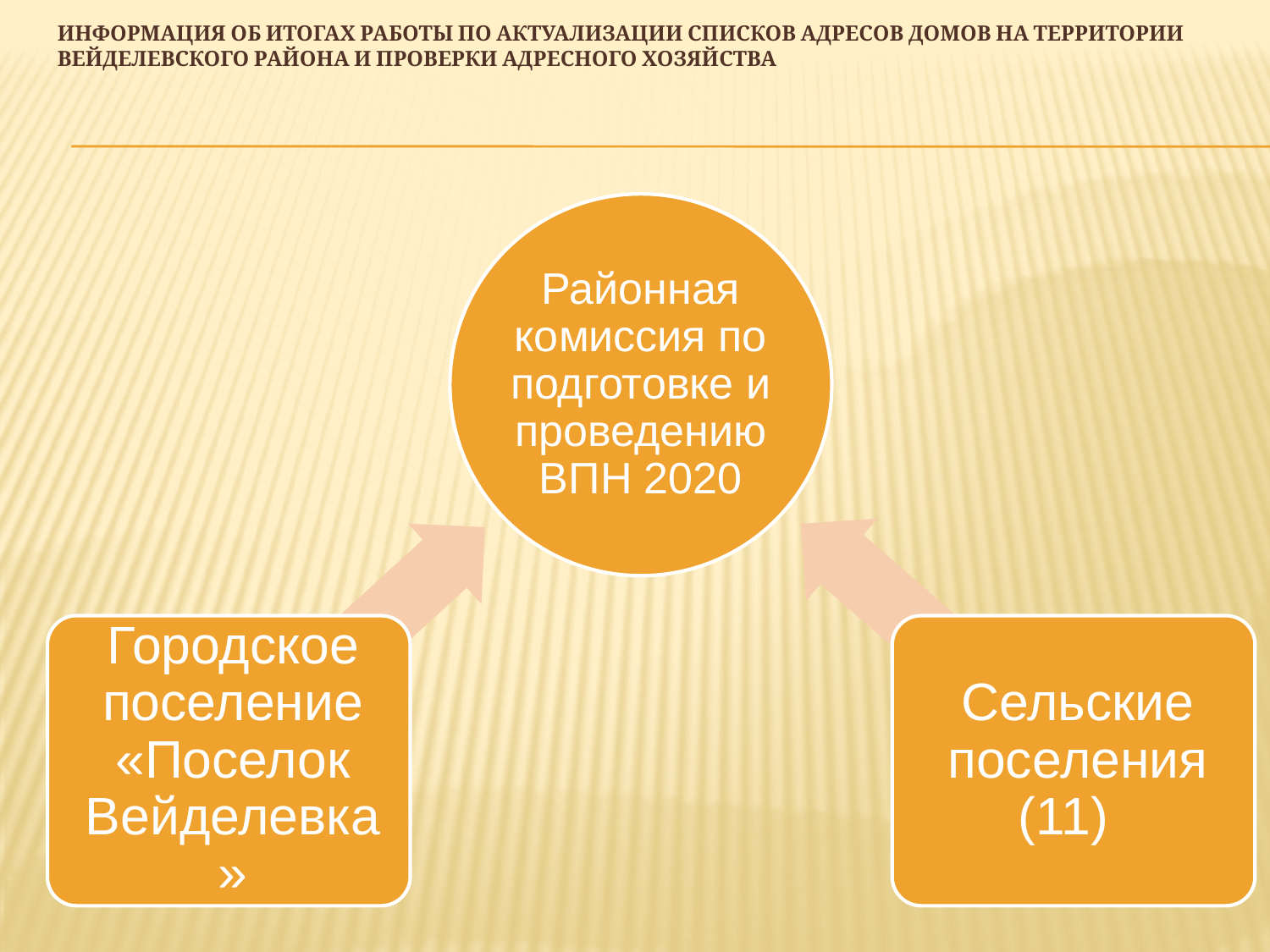

# Информация об итогах работы по актуализации списков адресов домов на территории Вейделевского района и проверки адресного хозяйства
Районная комиссия по подготовке и проведению ВПН 2020
Городское поселение «Поселок Вейделевка»
Сельские поселения (11)